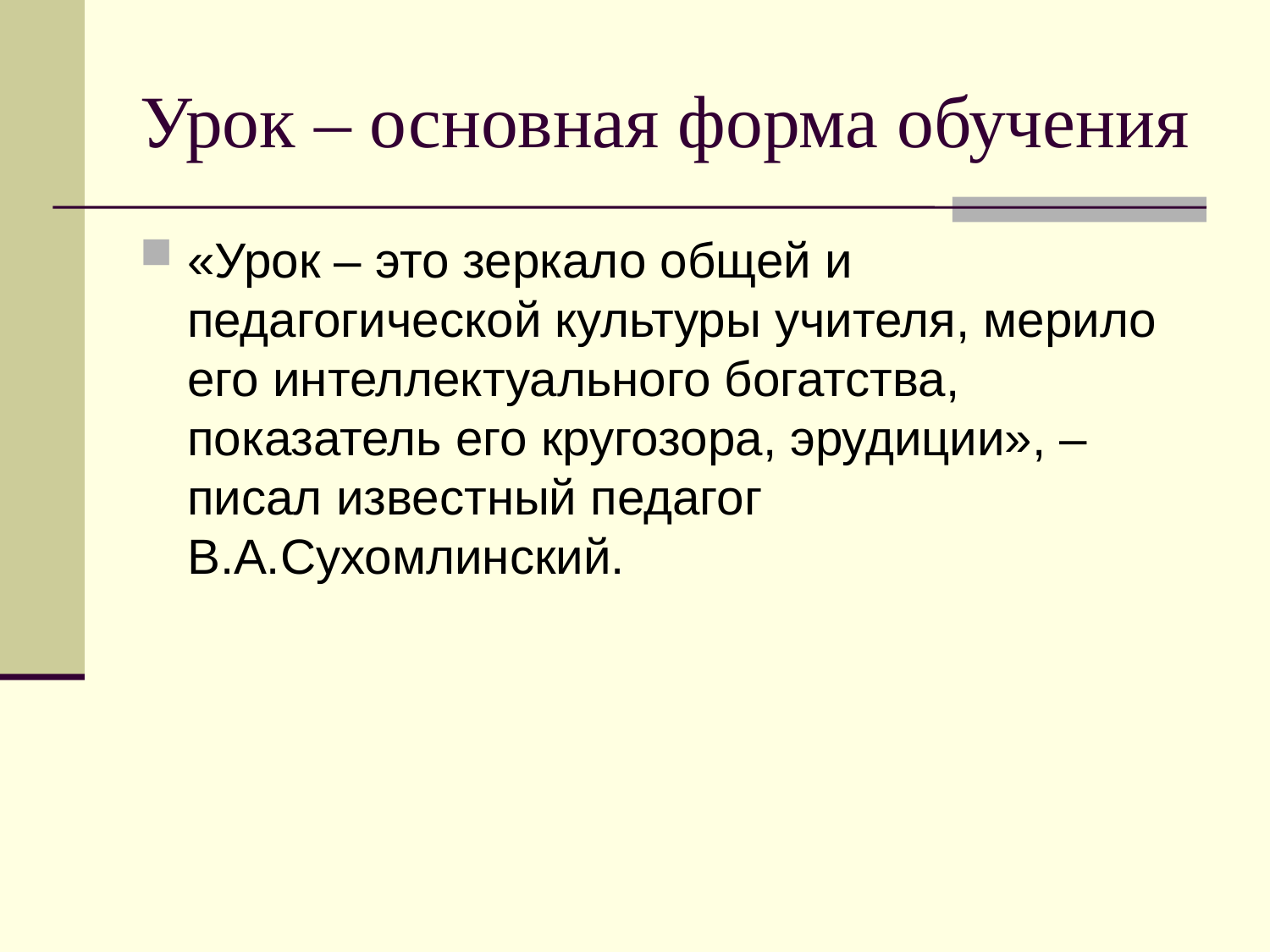

# Урок – основная форма обучения
«Урок – это зеркало общей и педагогической культуры учителя, мерило его интеллектуального богатства, показатель его кругозора, эрудиции», – писал известный педагог В.А.Сухомлинский.